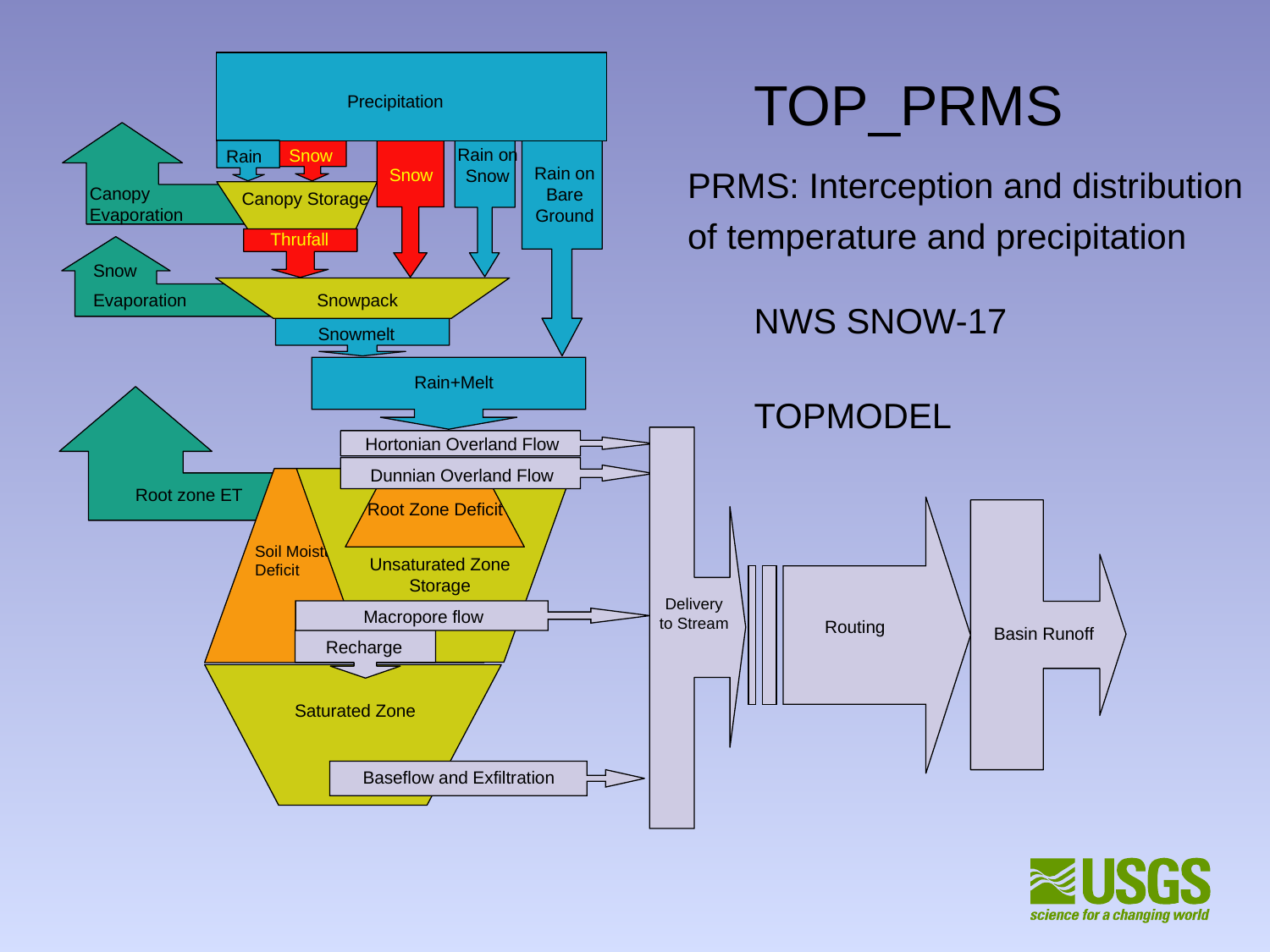

TOP_PRMS

Precipitation

Canopy Evaporation
Snow

Rain

PRMS: Interception and distribution of temperature and precipitation
Canopy Storage

Thrufall

Snow

Rain on Snow

Rain on Bare Ground
Snow
Evaporation
NWS SNOW-17

Snowpack

Snowmelt

Rain+Melt

Root zone ET
Hortonian Overland Flow

Delivery to Stream

Dunnian Overland Flow

Root Zone Deficit

Soil Moisture Deficit

Unsaturated Zone Storage

Routing

Basin Runoff

Macropore flow
Recharge

Saturated Zone
Baseflow and Exfiltration

TOPMODEL